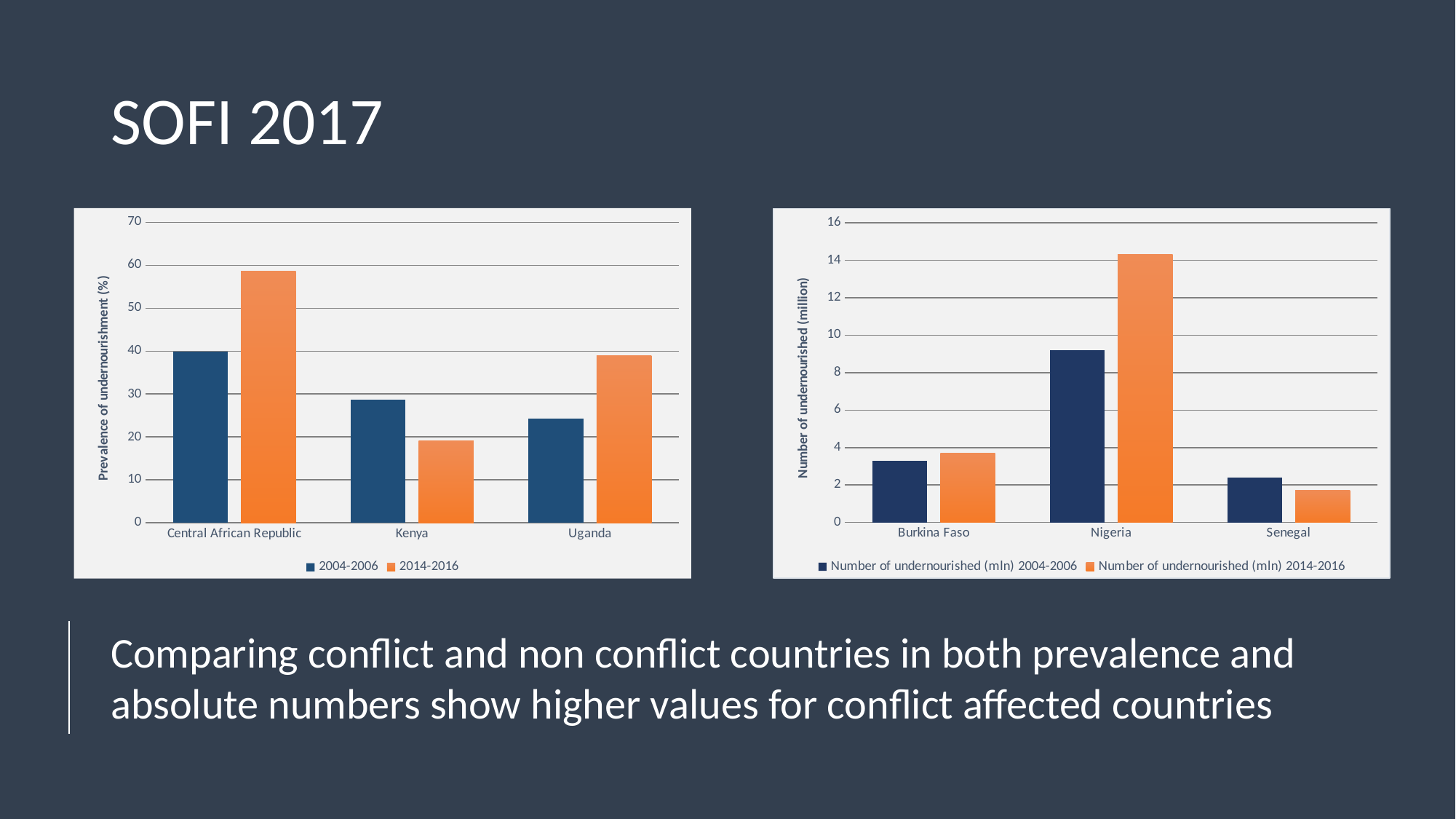

# SOFI 2017

### Chart

| Category | 2004-2006 | 2014-2016 |
|---|---|---|
| Central African Republic | 39.9 | 58.6 |
| Kenya | 28.7 | 19.1 |
| Uganda | 24.3 | 39.0 |

### Chart

| Category | Number of undernourished (mln) | Number of undernourished (mln) |
|---|---|---|
| Burkina Faso | 3.3 | 3.7 |
| Nigeria | 9.2 | 14.3 |
| Senegal | 2.4 | 1.7 |
Comparing conflict and non conflict countries in both prevalence and absolute numbers show higher values for conflict affected countries